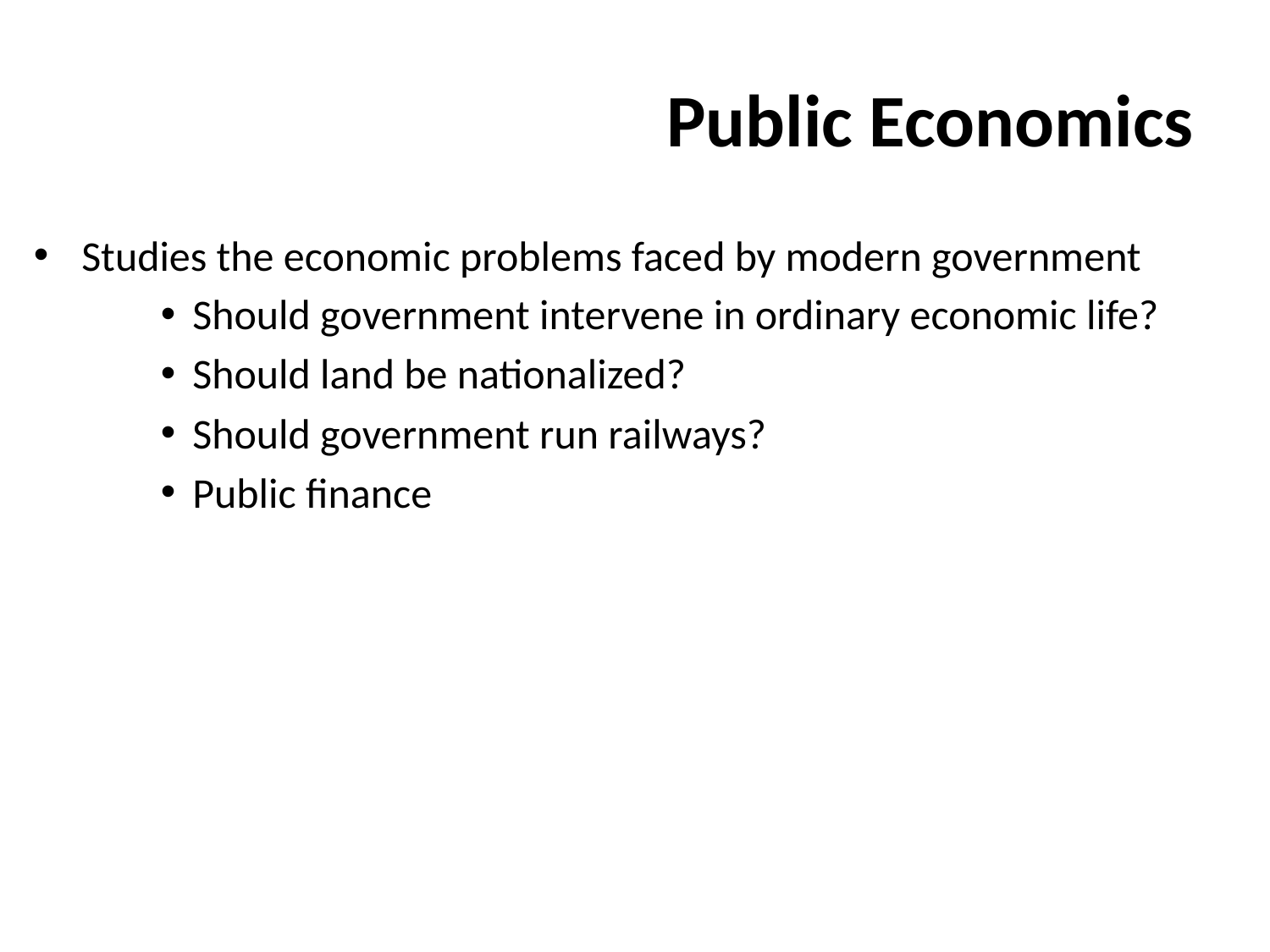

# Public Economics
Studies the economic problems faced by modern government
Should government intervene in ordinary economic life?
Should land be nationalized?
Should government run railways?
Public finance